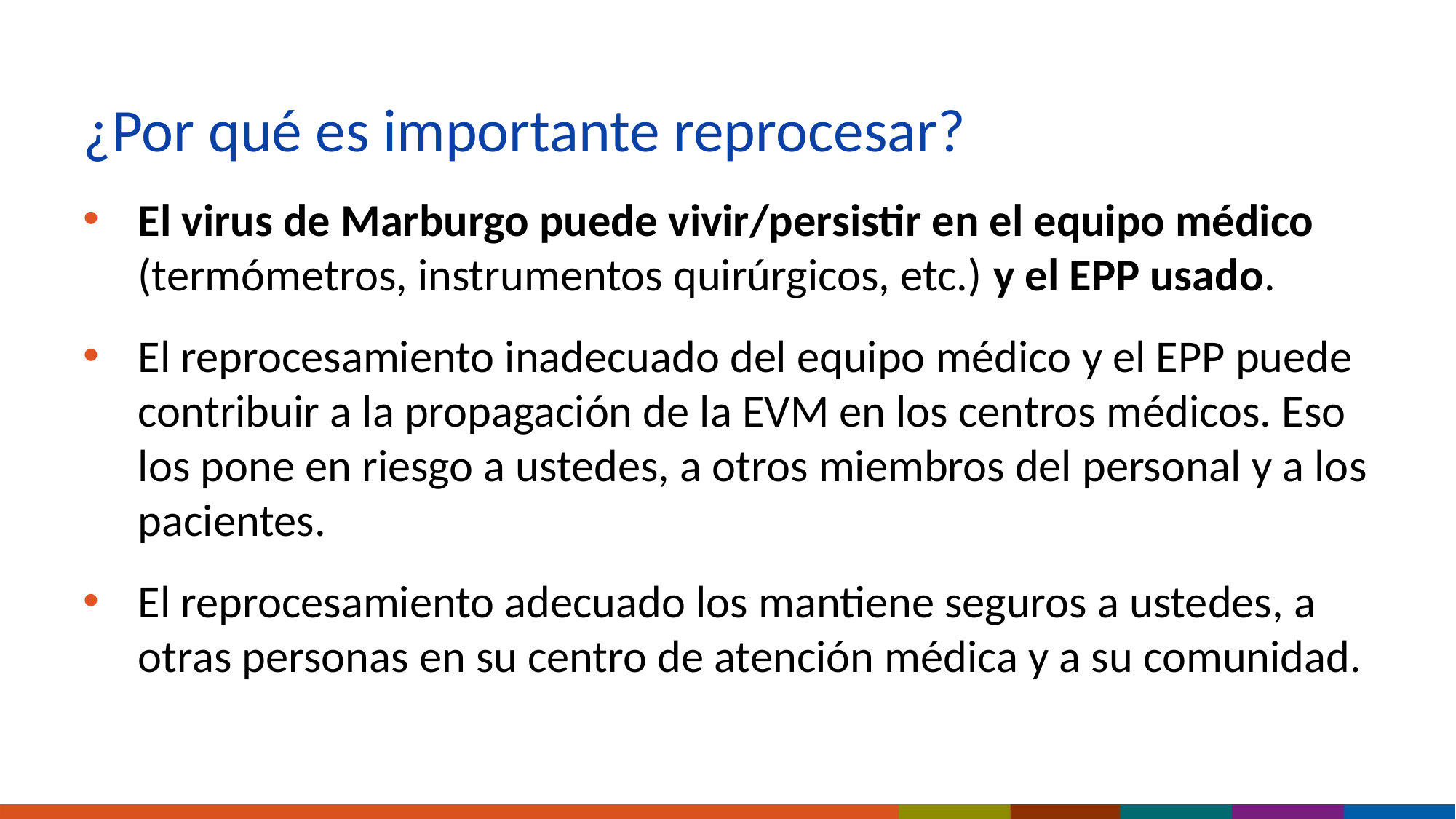

# ¿Por qué es importante reprocesar?
El virus de Marburgo puede vivir/persistir en el equipo médico (termómetros, instrumentos quirúrgicos, etc.) y el EPP usado.
El reprocesamiento inadecuado del equipo médico y el EPP puede contribuir a la propagación de la EVM en los centros médicos. Eso los pone en riesgo a ustedes, a otros miembros del personal y a los pacientes.
El reprocesamiento adecuado los mantiene seguros a ustedes, a otras personas en su centro de atención médica y a su comunidad.